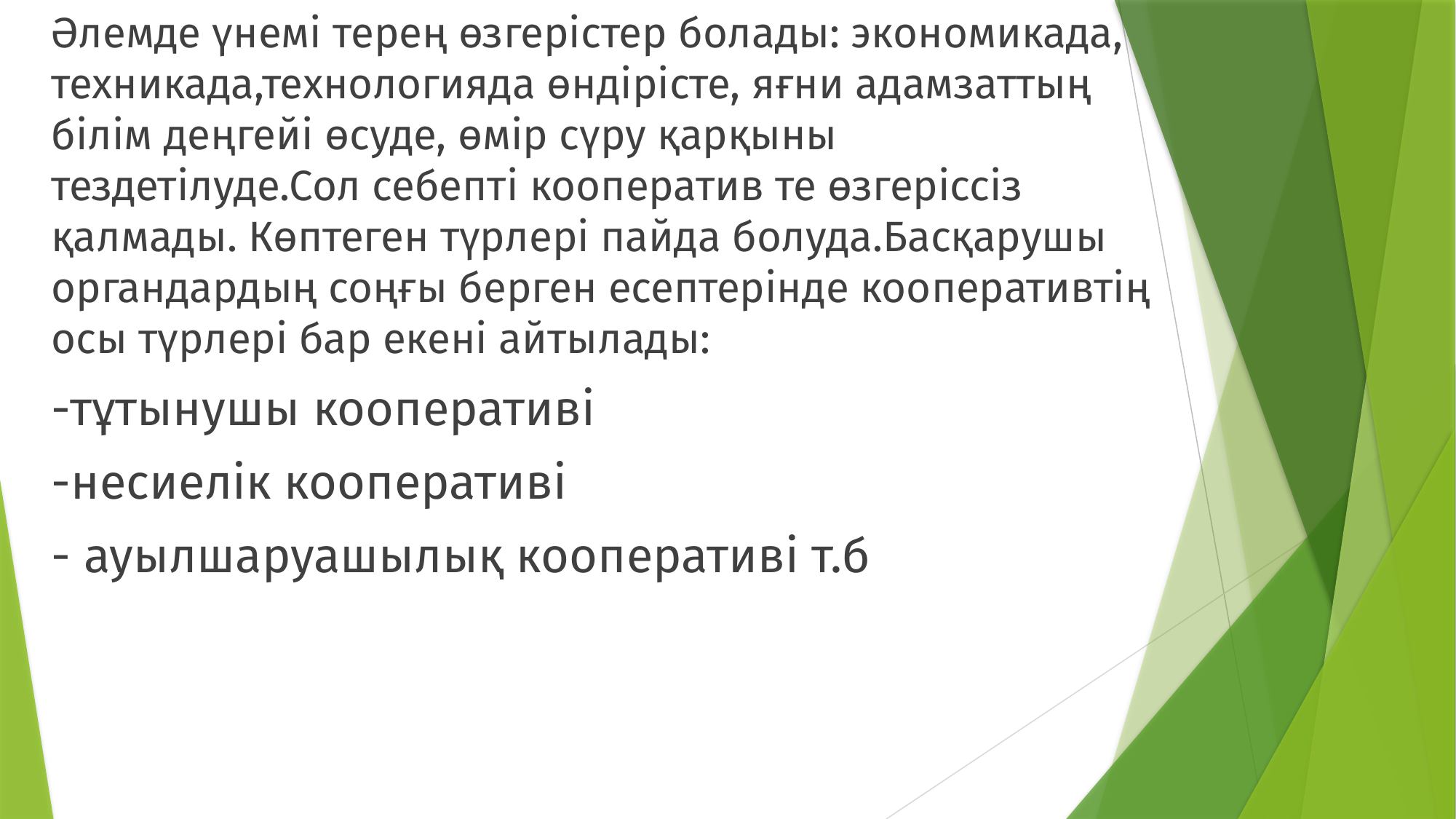

Әлемде үнемі терең өзгерістер болады: экономикада, техникада,технологияда өндірісте, яғни адамзаттың білім деңгейі өсуде, өмір сүру қарқыны тездетілуде.Сол себепті кооператив те өзгеріссіз қалмады. Көптеген түрлері пайда болуда.Басқарушы органдардың соңғы берген есептерінде кооперативтің осы түрлері бар екені айтылады:
-тұтынушы кооперативі
-несиелік кооперативі
- ауылшаруашылық кооперативі т.б

#